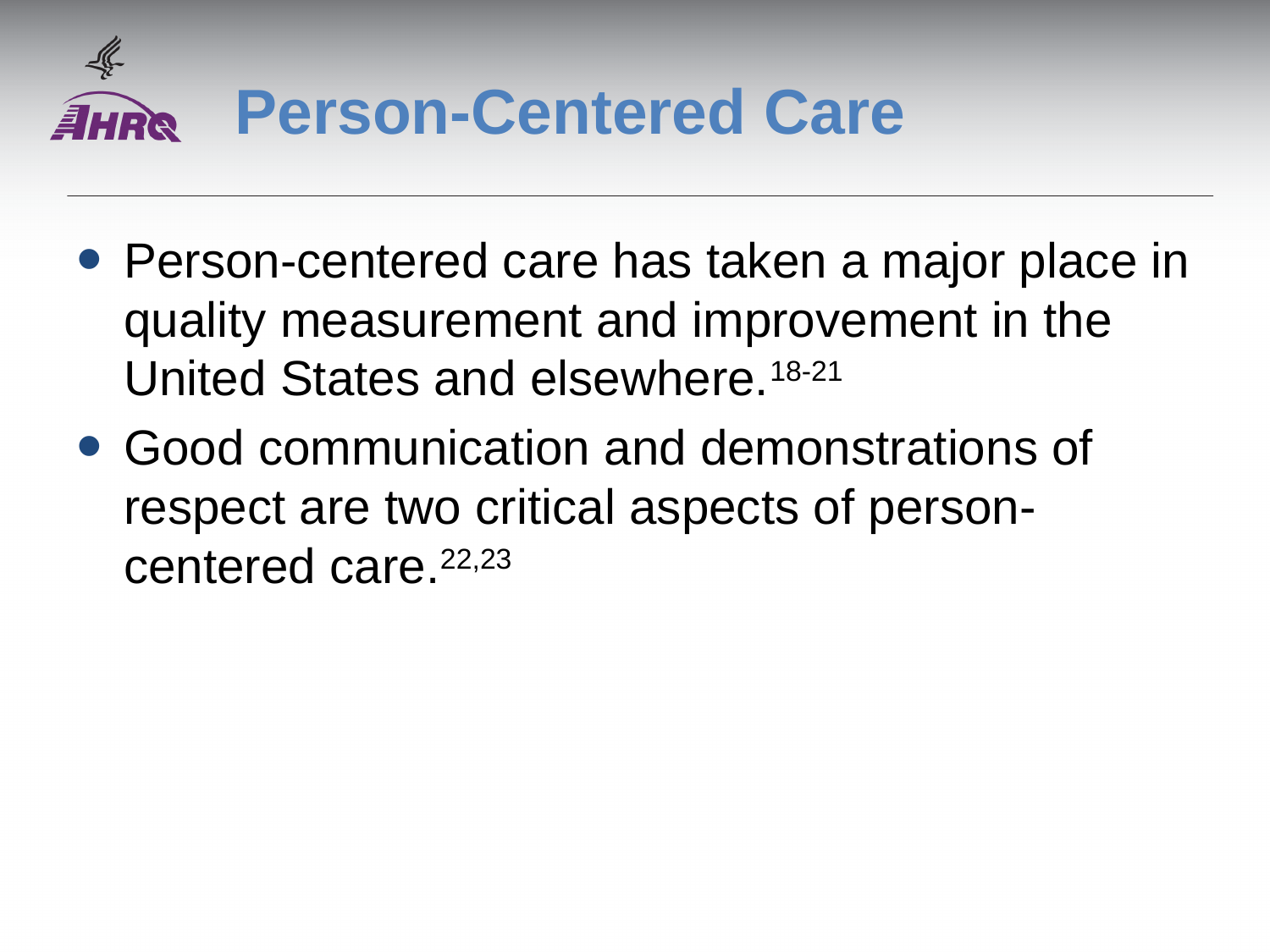

# Person-Centered Care
Person-centered care has taken a major place in quality measurement and improvement in the United States and elsewhere.18-21
Good communication and demonstrations of respect are two critical aspects of person-centered care.22,23